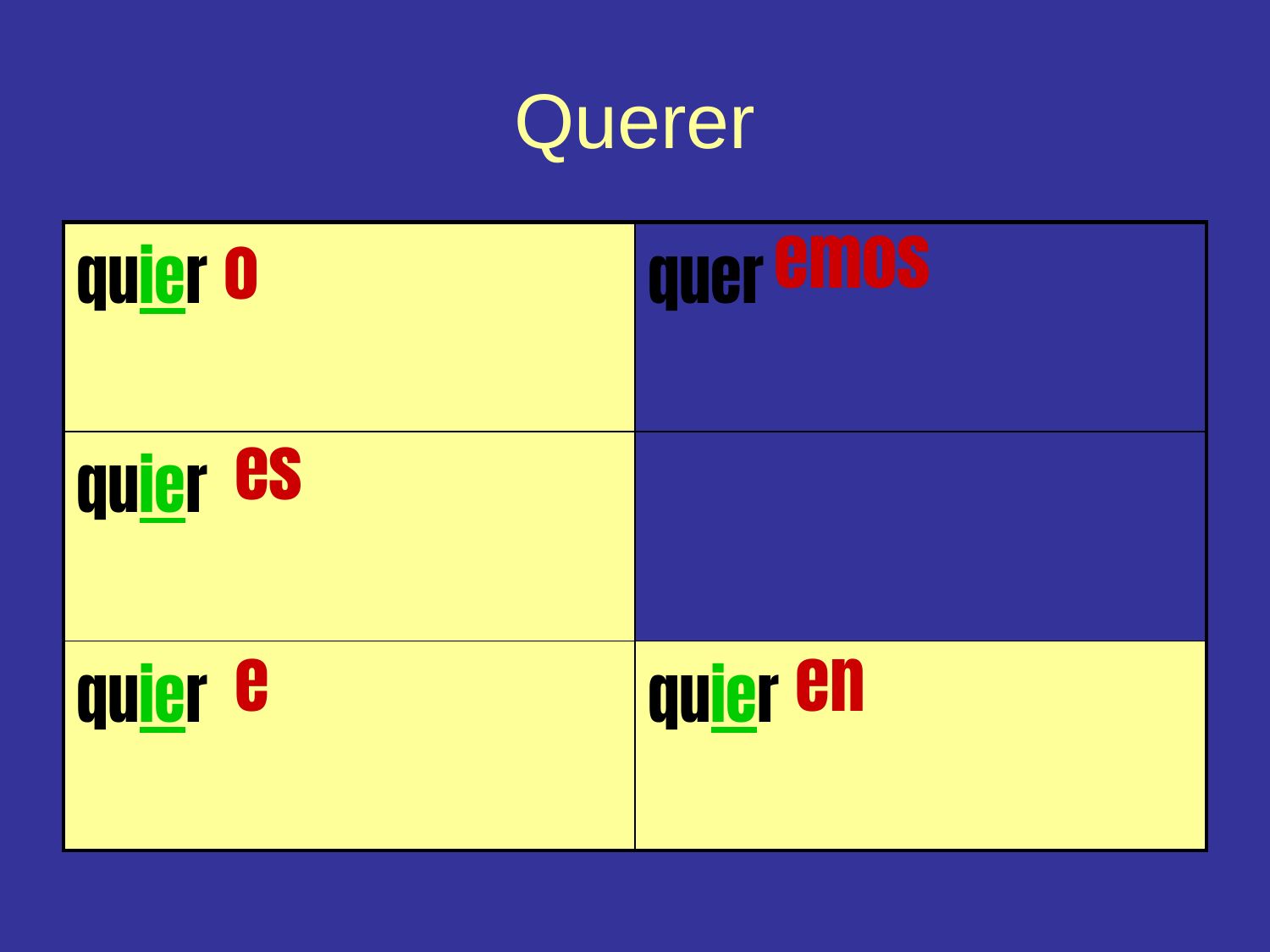

# Querer
emos
| quier | quer |
| --- | --- |
| quier |  |
| quier | quier |
o
es
e
en